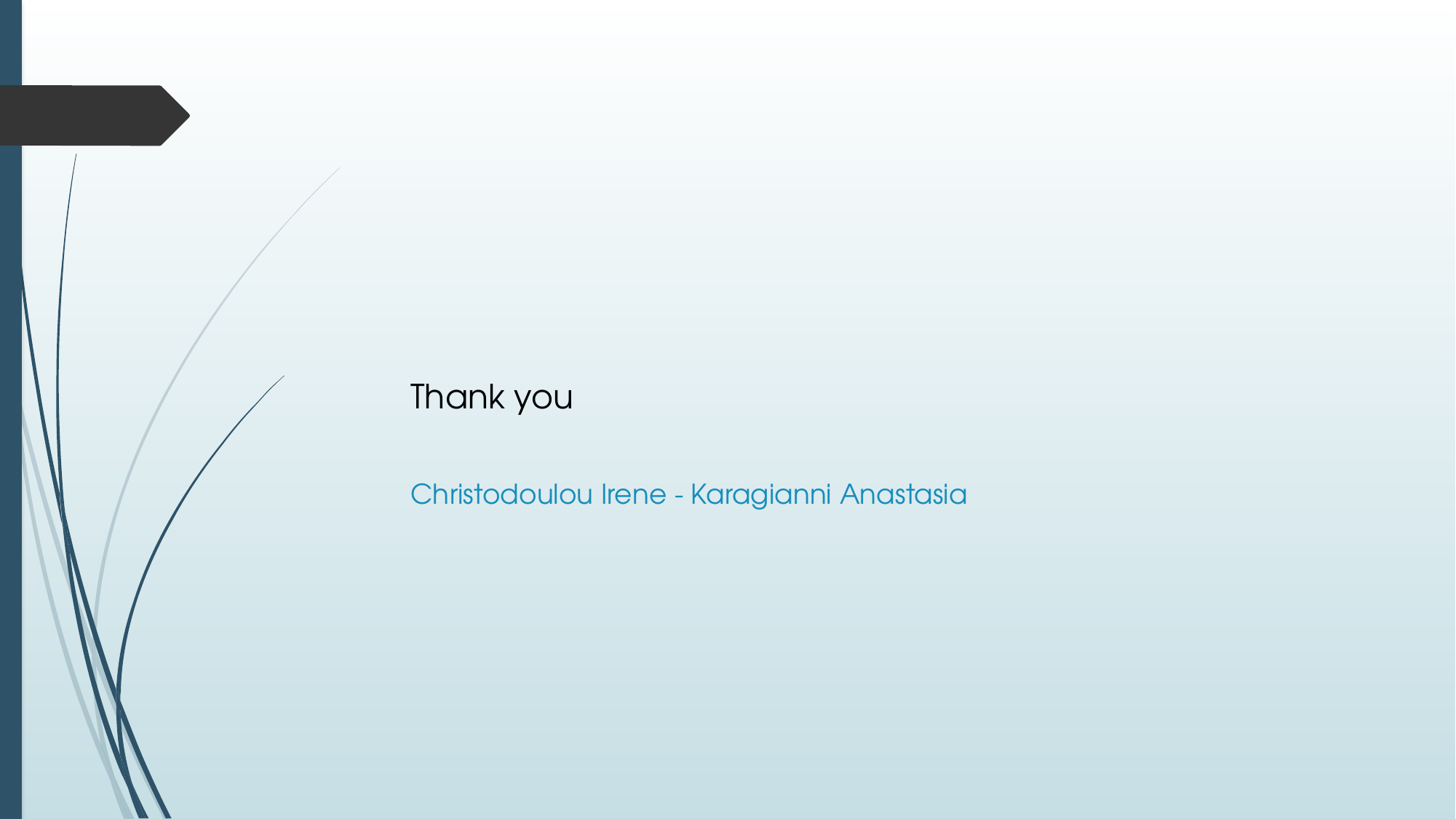

Thank you
Christodoulou Irene - Karagianni Anastasia